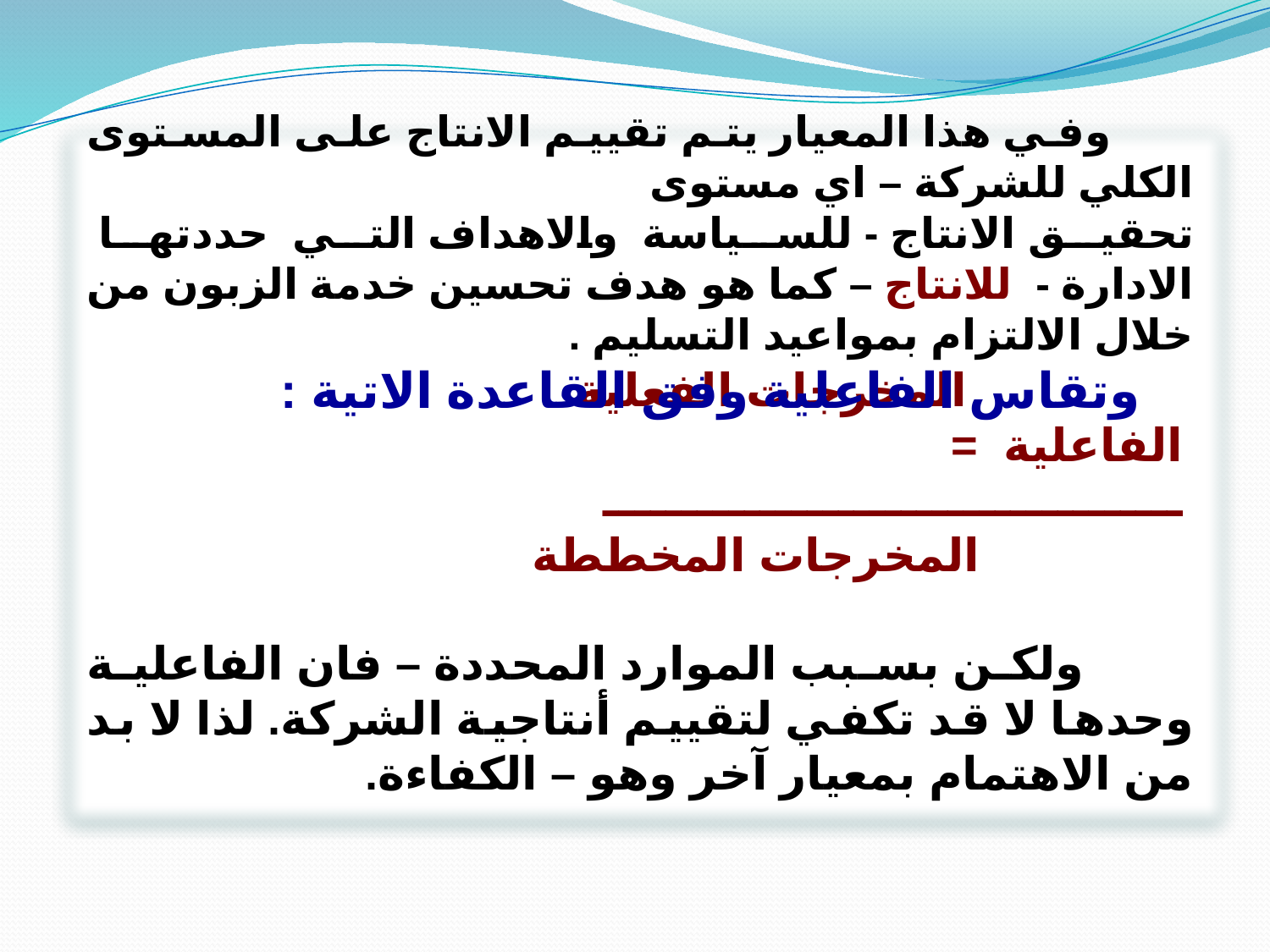

وفي هذا المعيار يتم تقييم الانتاج على المستوى الكلي للشركة – اي مستوى
تحقيق الانتاج - للسياسة  والاهداف التي  حددتها  الادارة -  للانتاج – كما هو هدف تحسين خدمة الزبون من خلال الالتزام بمواعيد التسليم .
    وتقاس الفاعلية وفق القاعدة الاتية :
                 المخرجات الفعلية
الفاعلية  = ـــــــــــــــــــــــــــــــــــــ
                المخرجات المخططة
        ولكن بسبب الموارد المحددة – فان الفاعلية وحدها لا قد تكفي لتقييم أنتاجية الشركة. لذا لا بد من الاهتمام بمعيار آخر وهو – الكفاءة.